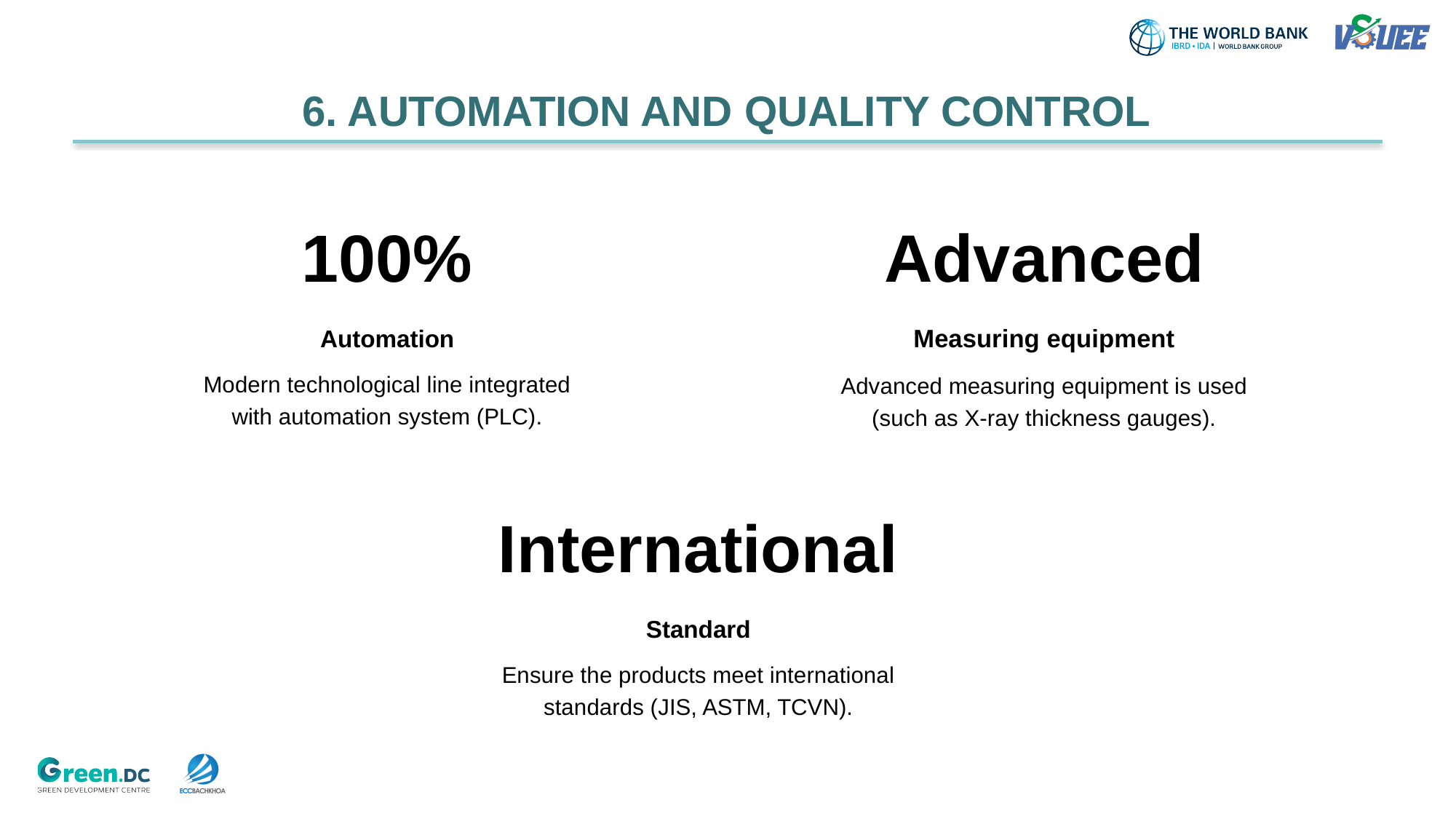

6. AUTOMATION AND QUALITY CONTROL
100%
Advanced
Automation
Measuring equipment
Modern technological line integrated with automation system (PLC).
Advanced measuring equipment is used (such as X-ray thickness gauges).
International
Standard
Ensure the products meet international standards (JIS, ASTM, TCVN).